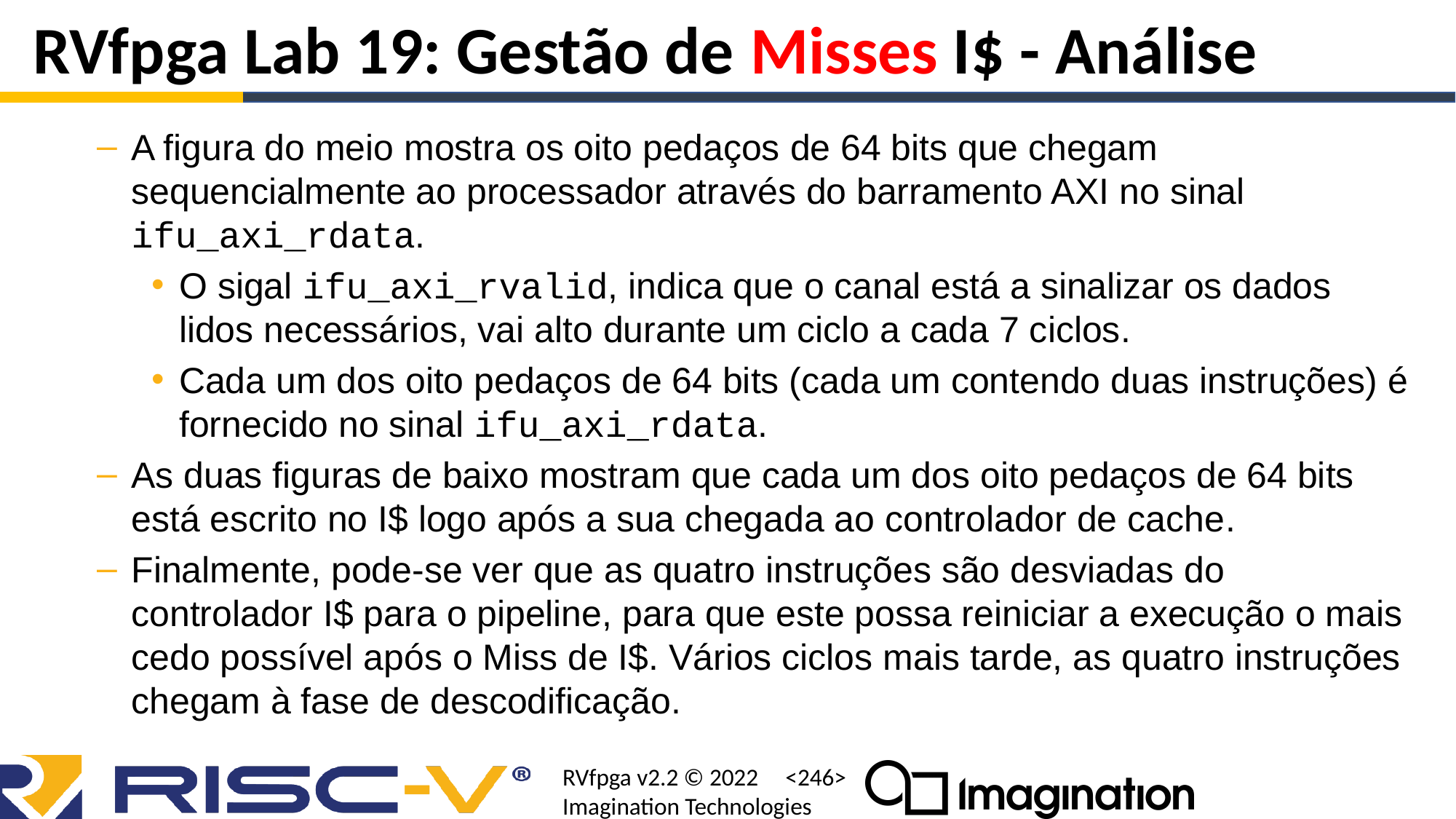

# RVfpga Lab 19: Gestão de Misses I$ - Análise
A figura do meio mostra os oito pedaços de 64 bits que chegam sequencialmente ao processador através do barramento AXI no sinal ifu_axi_rdata.
O sigal ifu_axi_rvalid, indica que o canal está a sinalizar os dados lidos necessários, vai alto durante um ciclo a cada 7 ciclos.
Cada um dos oito pedaços de 64 bits (cada um contendo duas instruções) é fornecido no sinal ifu_axi_rdata.
As duas figuras de baixo mostram que cada um dos oito pedaços de 64 bits está escrito no I$ logo após a sua chegada ao controlador de cache.
Finalmente, pode-se ver que as quatro instruções são desviadas do controlador I$ para o pipeline, para que este possa reiniciar a execução o mais cedo possível após o Miss de I$. Vários ciclos mais tarde, as quatro instruções chegam à fase de descodificação.